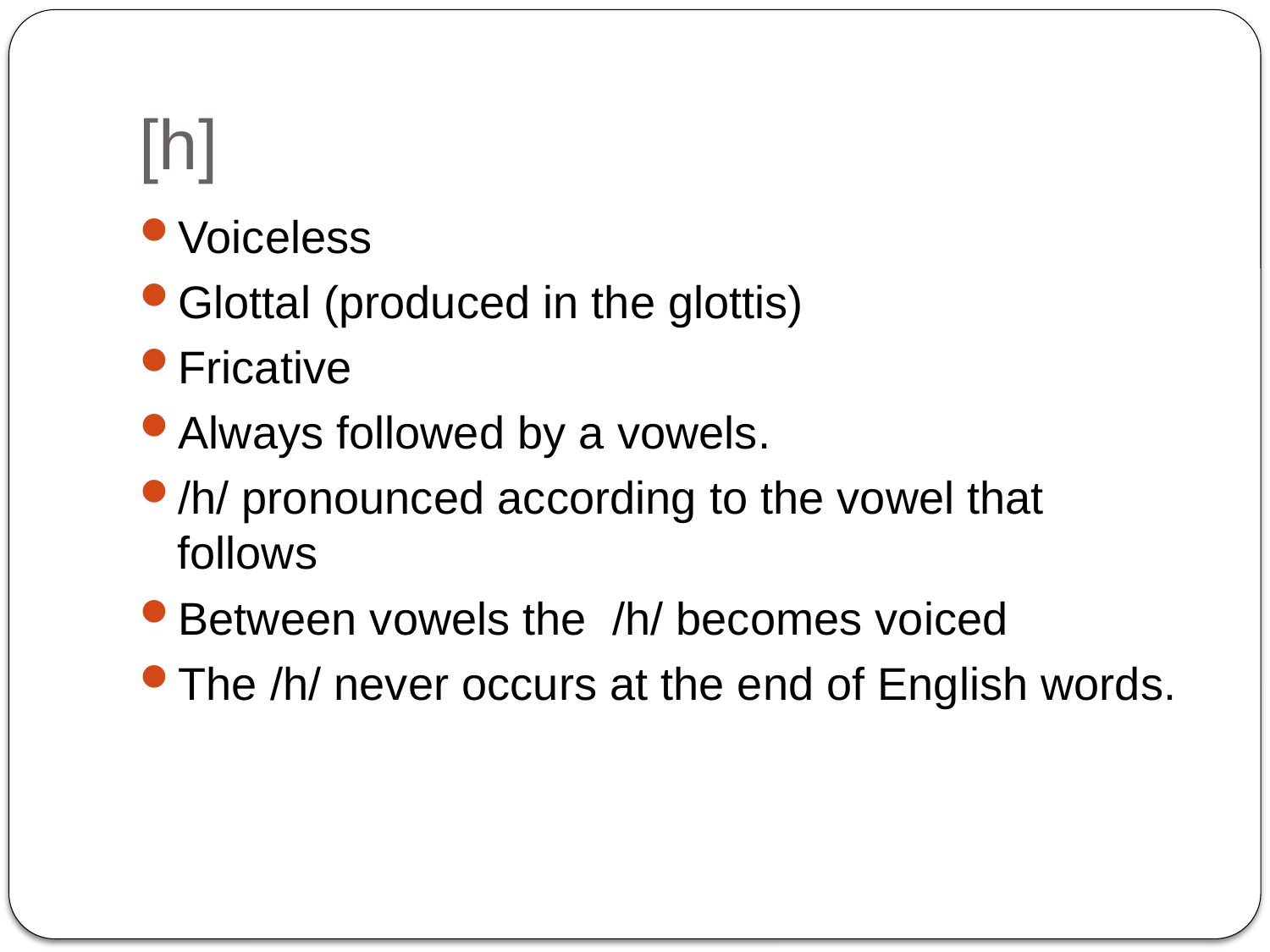

# [h]
Voiceless
Glottal (produced in the glottis)
Fricative
Always followed by a vowels.
/h/ pronounced according to the vowel that follows
Between vowels the  /h/ becomes voiced
The /h/ never occurs at the end of English words.